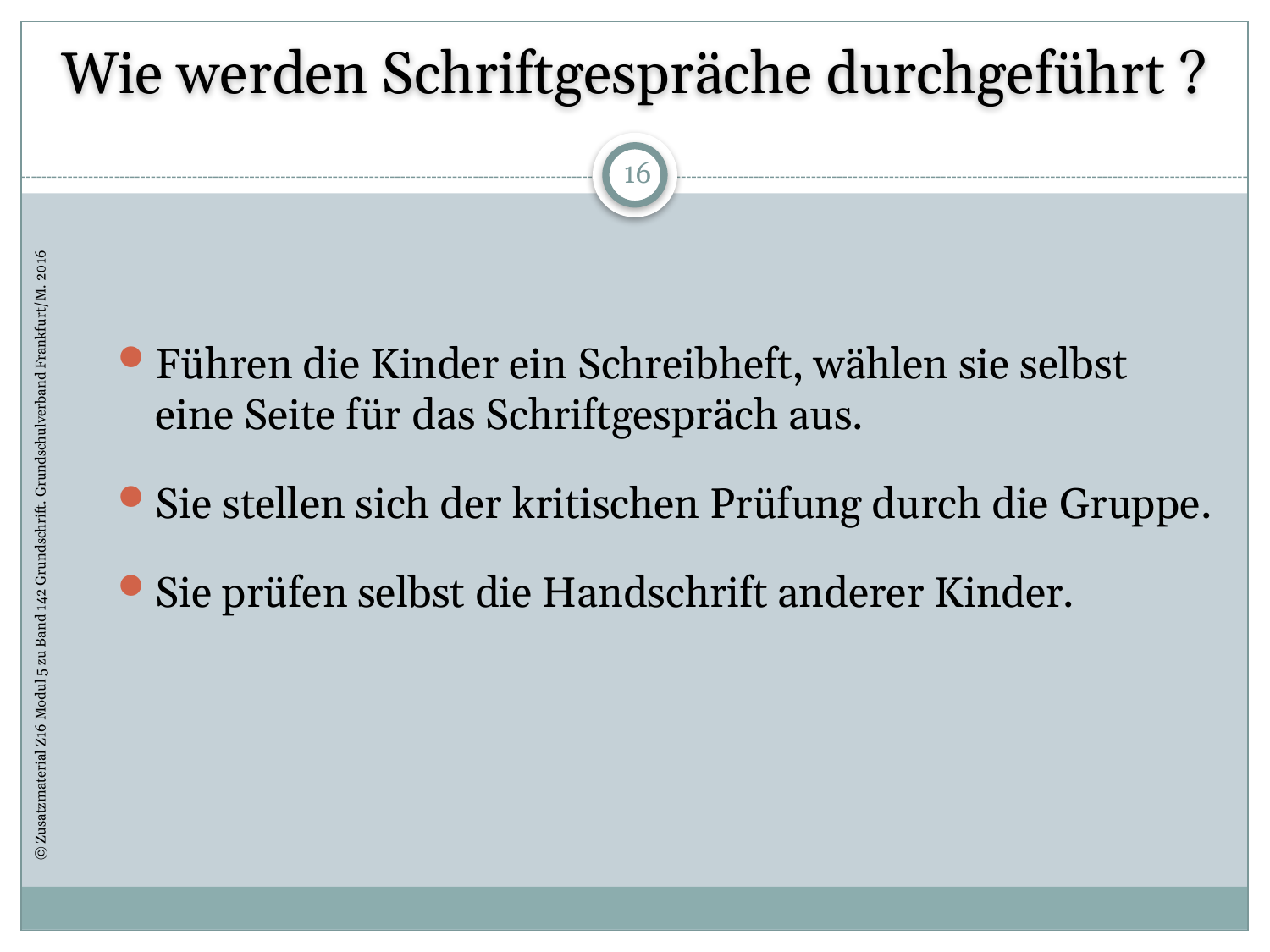

# Wie werden Schriftgespräche durchgeführt ?
16

Führen die Kinder ein Schreibheft, wählen sie selbst eine Seite für das Schriftgespräch aus.

Sie stellen sich der kritischen Prüfung durch die Gruppe.

Sie prüfen selbst die Handschrift anderer Kinder.